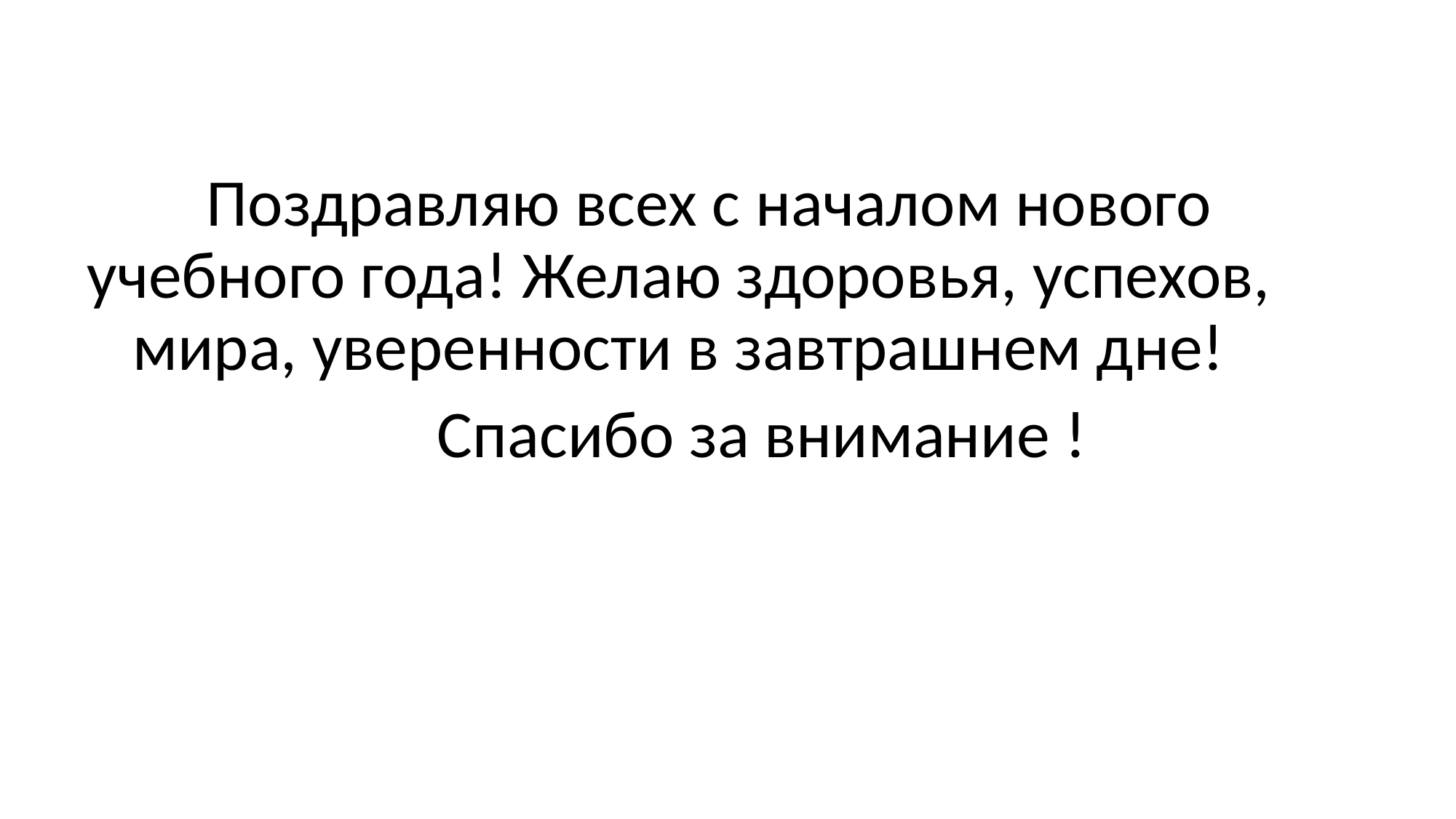

Поздравляю всех с началом нового учебного года! Желаю здоровья, успехов, мира, уверенности в завтрашнем дне!
           Спасибо за внимание !